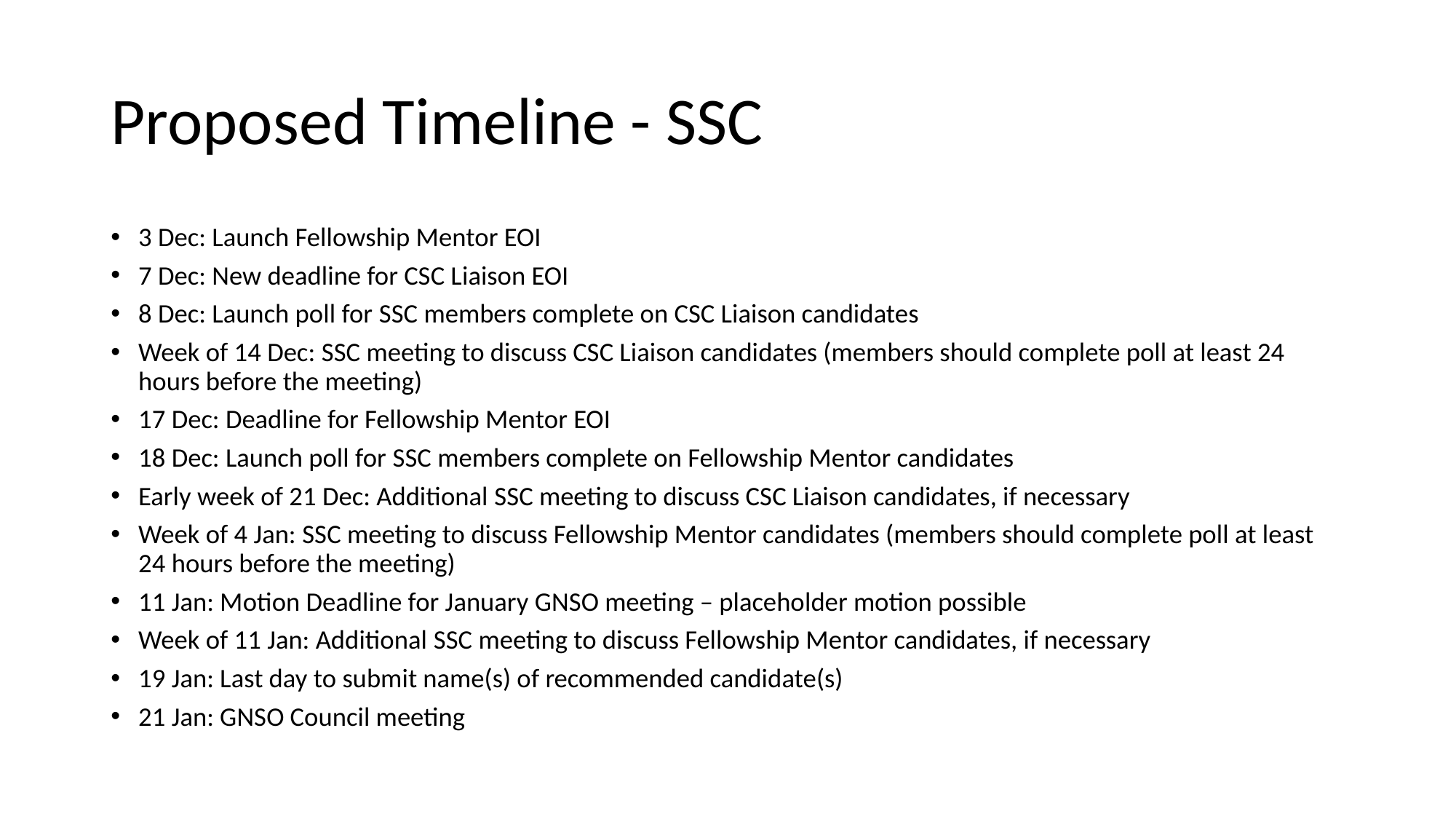

# Proposed Timeline - SSC
3 Dec: Launch Fellowship Mentor EOI
7 Dec: New deadline for CSC Liaison EOI
8 Dec: Launch poll for SSC members complete on CSC Liaison candidates
Week of 14 Dec: SSC meeting to discuss CSC Liaison candidates (members should complete poll at least 24 hours before the meeting)
17 Dec: Deadline for Fellowship Mentor EOI
18 Dec: Launch poll for SSC members complete on Fellowship Mentor candidates
Early week of 21 Dec: Additional SSC meeting to discuss CSC Liaison candidates, if necessary
Week of 4 Jan: SSC meeting to discuss Fellowship Mentor candidates (members should complete poll at least 24 hours before the meeting)
11 Jan: Motion Deadline for January GNSO meeting – placeholder motion possible
Week of 11 Jan: Additional SSC meeting to discuss Fellowship Mentor candidates, if necessary
19 Jan: Last day to submit name(s) of recommended candidate(s)
21 Jan: GNSO Council meeting